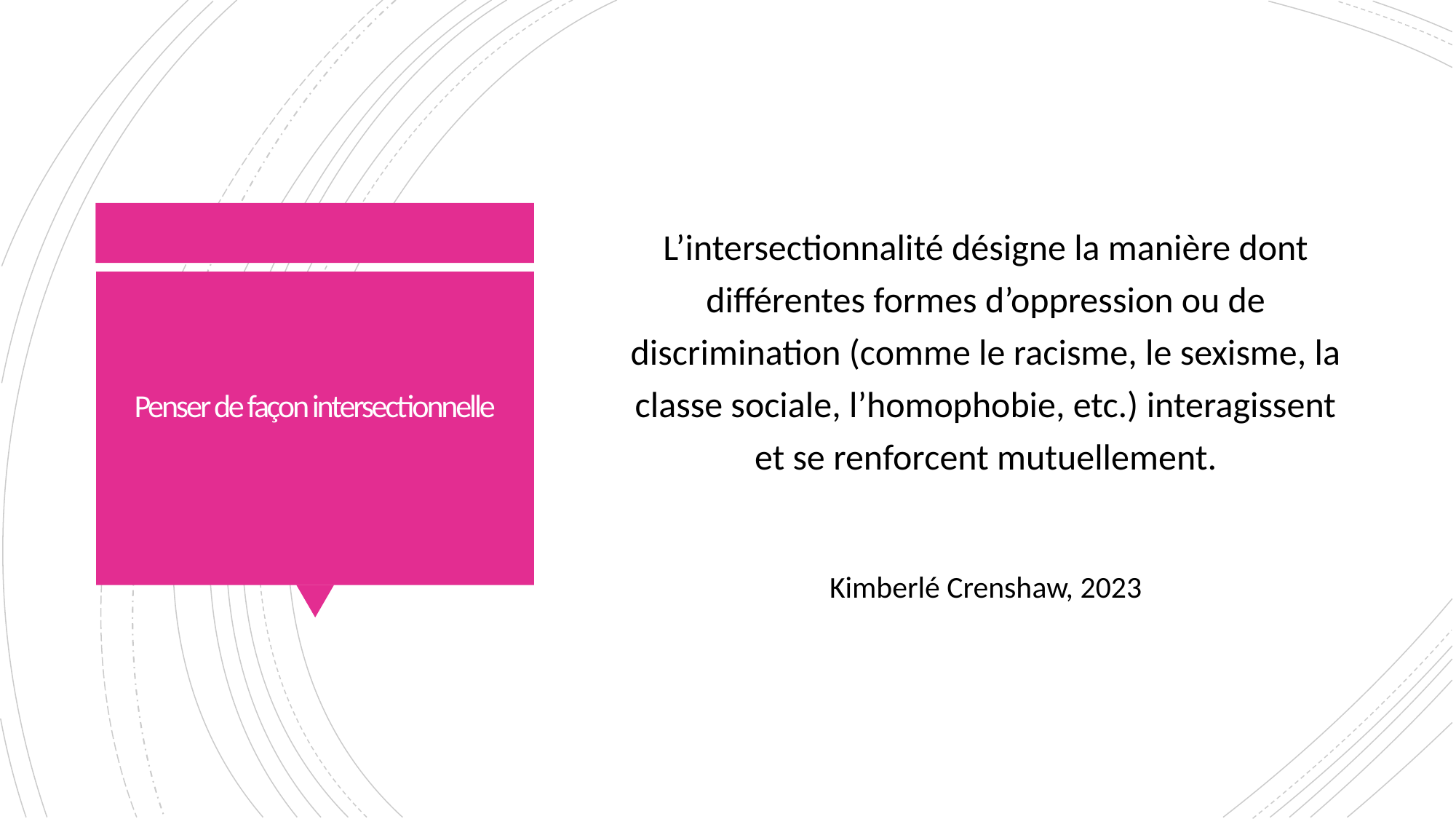

L’intersectionnalité désigne la manière dont différentes formes d’oppression ou de discrimination (comme le racisme, le sexisme, la classe sociale, l’homophobie, etc.) interagissent et se renforcent mutuellement.

Kimberlé Crenshaw, 2023
# Penser de façon intersectionnelle